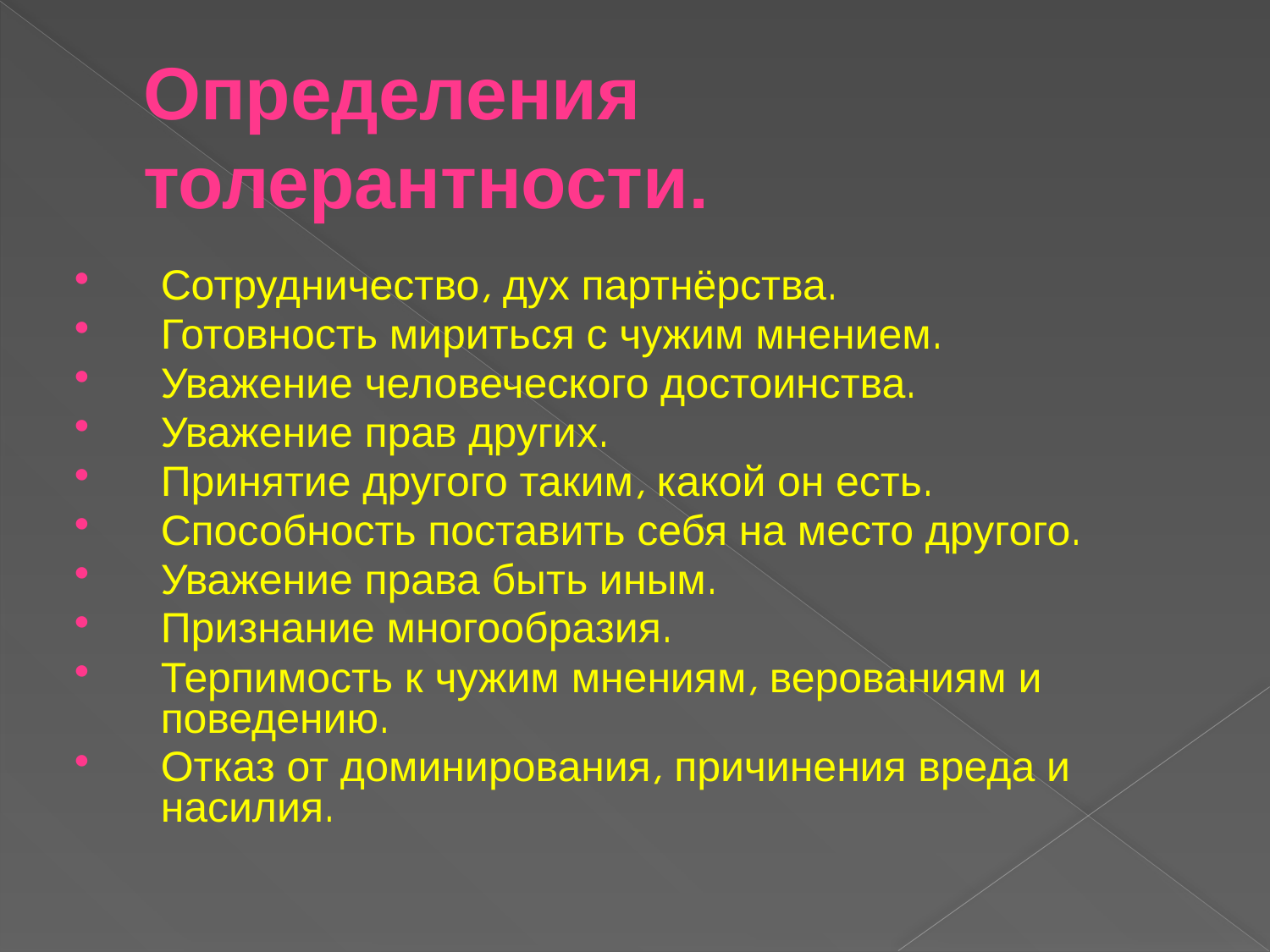

# Определения толерантности.
Сотрудничество, дух партнёрства.
Готовность мириться с чужим мнением.
Уважение человеческого достоинства.
Уважение прав других.
Принятие другого таким, какой он есть.
Способность поставить себя на место другого.
Уважение права быть иным.
Признание многообразия.
Терпимость к чужим мнениям, верованиям и поведению.
Отказ от доминирования, причинения вреда и насилия.